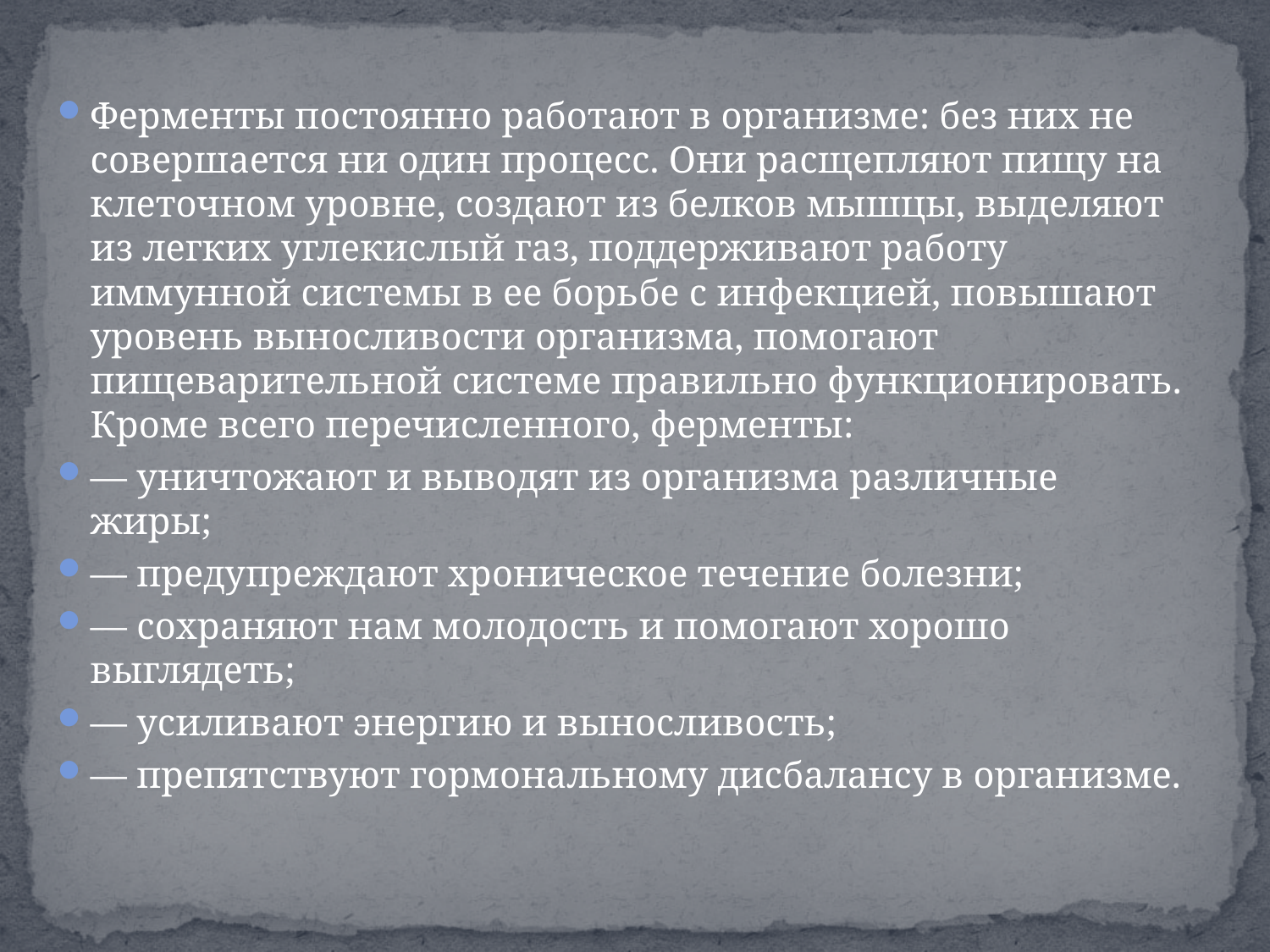

Ферменты постоянно работают в организме: без них не совершается ни один процесс. Они расщепляют пищу на клеточном уровне, создают из белков мышцы, выделяют из легких углекислый газ, поддерживают работу иммунной системы в ее борьбе с инфекцией, повышают уровень выносливости организма, помогают пищеварительной системе правильно функционировать. Кроме всего перечисленного, ферменты:
— уничтожают и выводят из организма различные жиры;
— предупреждают хроническое течение болезни;
— сохраняют нам молодость и помогают хорошо выглядеть;
— усиливают энергию и выносливость;
— препятствуют гормональному дисбалансу в организме.